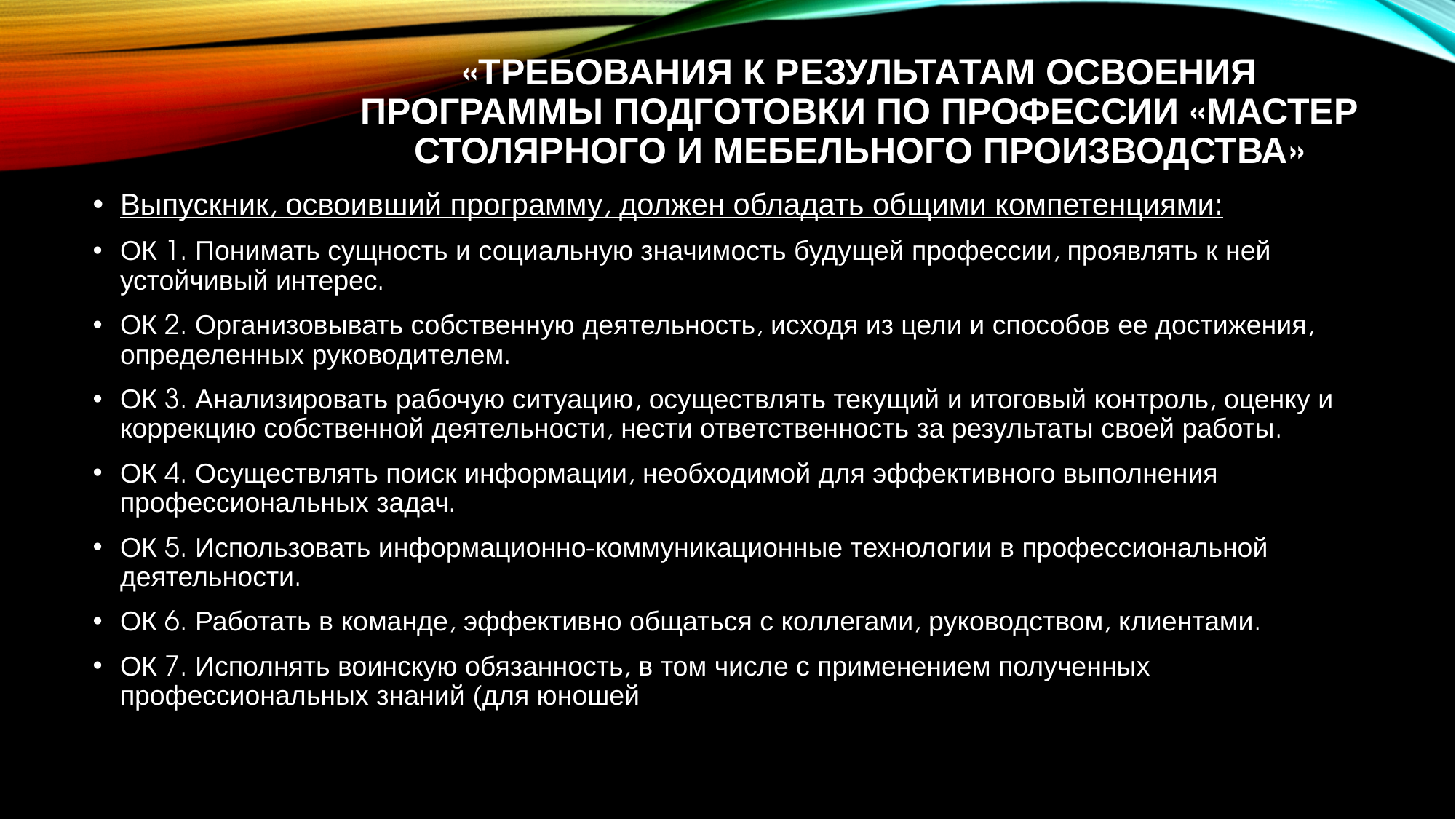

# «Требования к результатам освоения программы подготовки по профессии «Мастер столярного и мебельного производства»
Выпускник, освоивший программу, должен обладать общими компетенциями:
ОК 1. Понимать сущность и социальную значимость будущей профессии, проявлять к ней устойчивый интерес.
ОК 2. Организовывать собственную деятельность, исходя из цели и способов ее достижения, определенных руководителем.
ОК 3. Анализировать рабочую ситуацию, осуществлять текущий и итоговый контроль, оценку и коррекцию собственной деятельности, нести ответственность за результаты своей работы.
ОК 4. Осуществлять поиск информации, необходимой для эффективного выполнения профессиональных задач.
ОК 5. Использовать информационно-коммуникационные технологии в профессиональной деятельности.
ОК 6. Работать в команде, эффективно общаться с коллегами, руководством, клиентами.
ОК 7. Исполнять воинскую обязанность, в том числе с применением полученных профессиональных знаний (для юношей